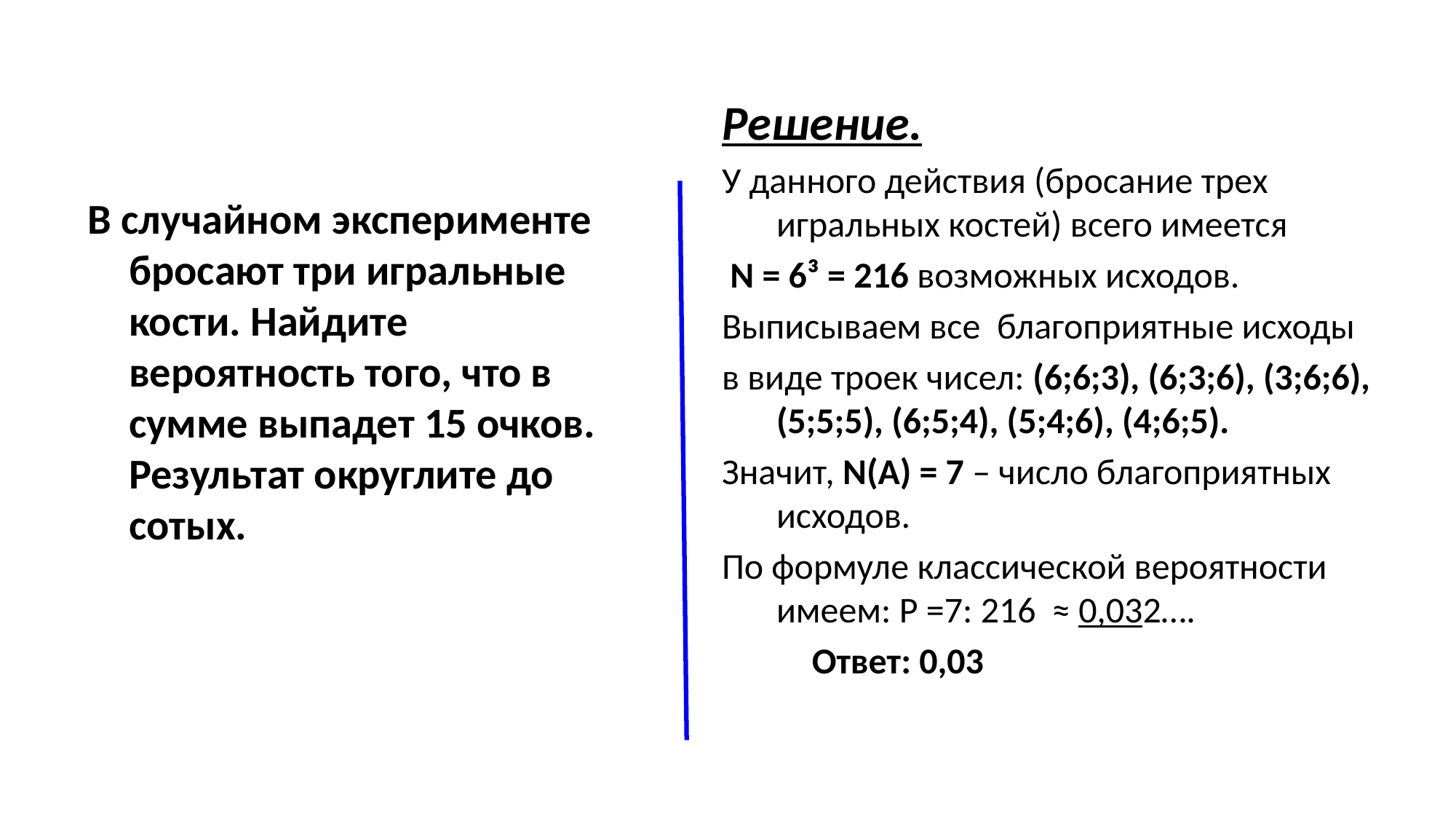

Решение.
У данного действия (бросание трех игральных костей) всего имеется
 N = 6³ = 216 возможных исходов.
Выписываем все  благоприятные исходы
в виде троек чисел: (6;6;3), (6;3;6), (3;6;6), (5;5;5), (6;5;4), (5;4;6), (4;6;5).
Значит, N(A) = 7 – число благоприятных исходов.
По формуле классической вероятности имеем: P =7: 216  ≈ 0,032….
           Ответ: 0,03

В случайном эксперименте бросают три игральные кости. Найдите вероятность того, что в сумме выпадет 15 очков. Результат округлите до сотых.